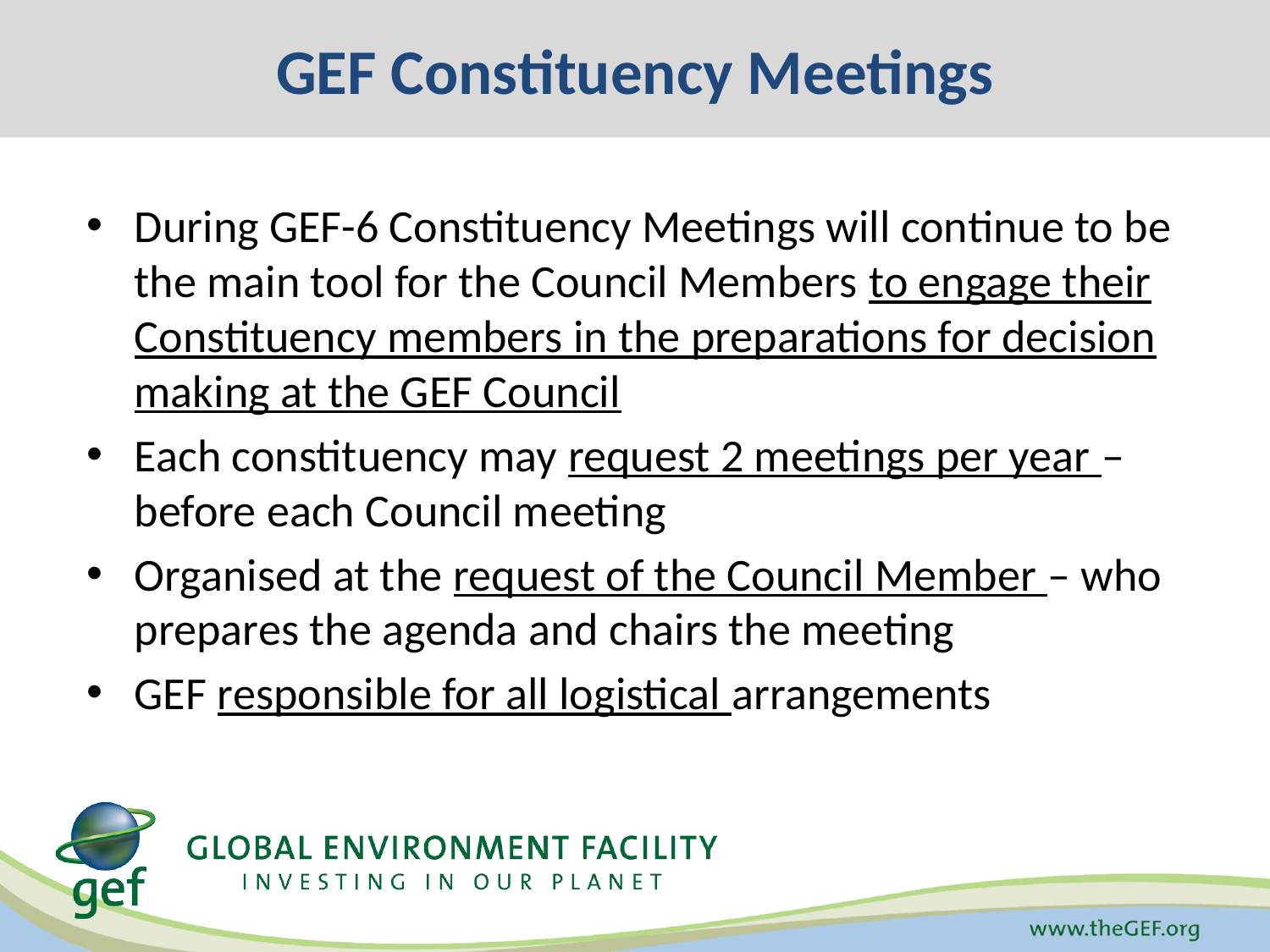

# GEF Constituency Meetings
During GEF-6 Constituency Meetings will continue to be the main tool for the Council Members to engage their Constituency members in the preparations for decision making at the GEF Council
Each constituency may request 2 meetings per year – before each Council meeting
Organised at the request of the Council Member – who prepares the agenda and chairs the meeting
GEF responsible for all logistical arrangements